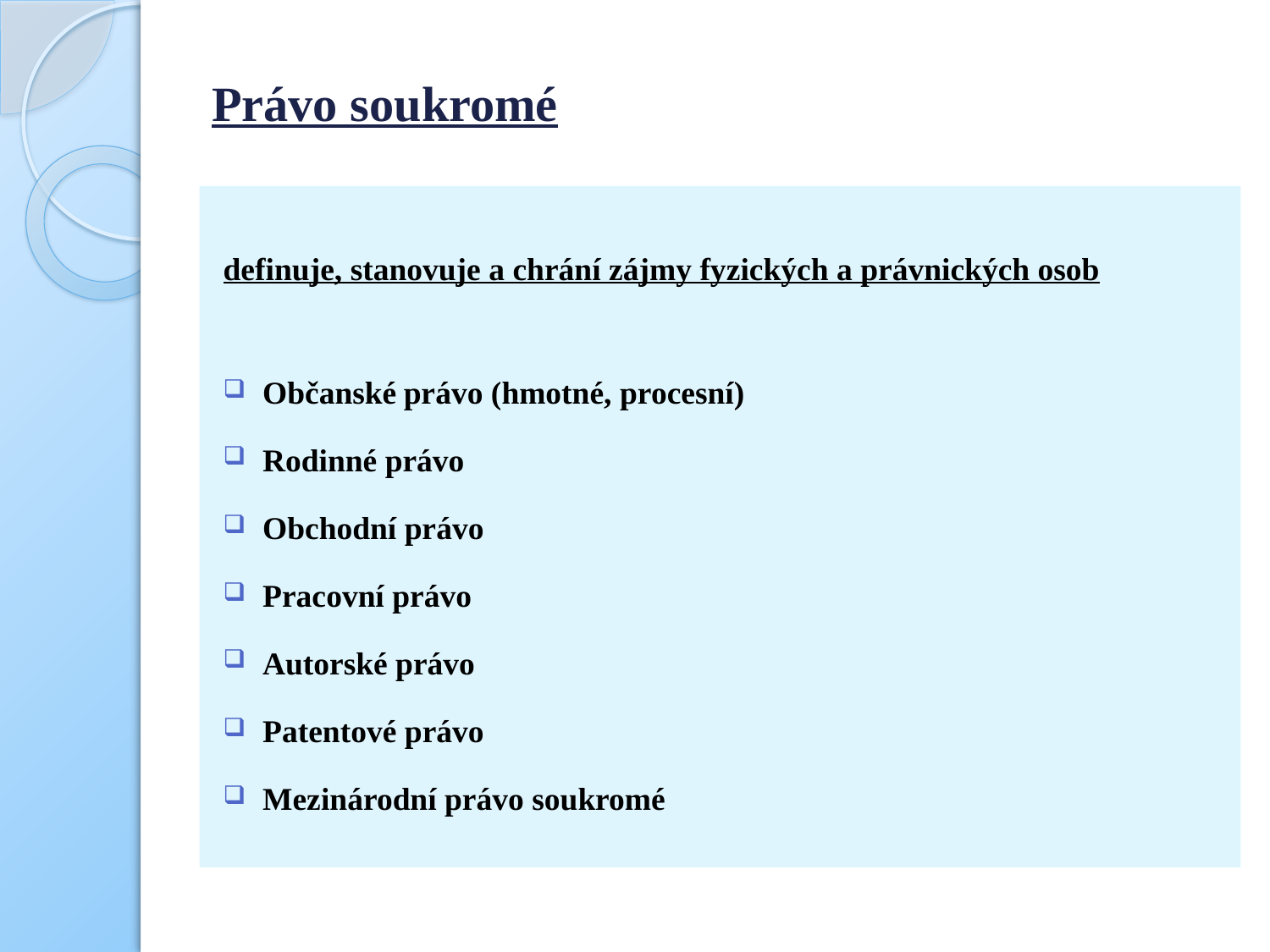

# Právo soukromé

definuje, stanovuje a chrání zájmy fyzických a právnických osob

Občanské právo (hmotné, procesní)
Rodinné právo
Obchodní právo
Pracovní právo
Autorské právo
Patentové právo
Mezinárodní právo soukromé